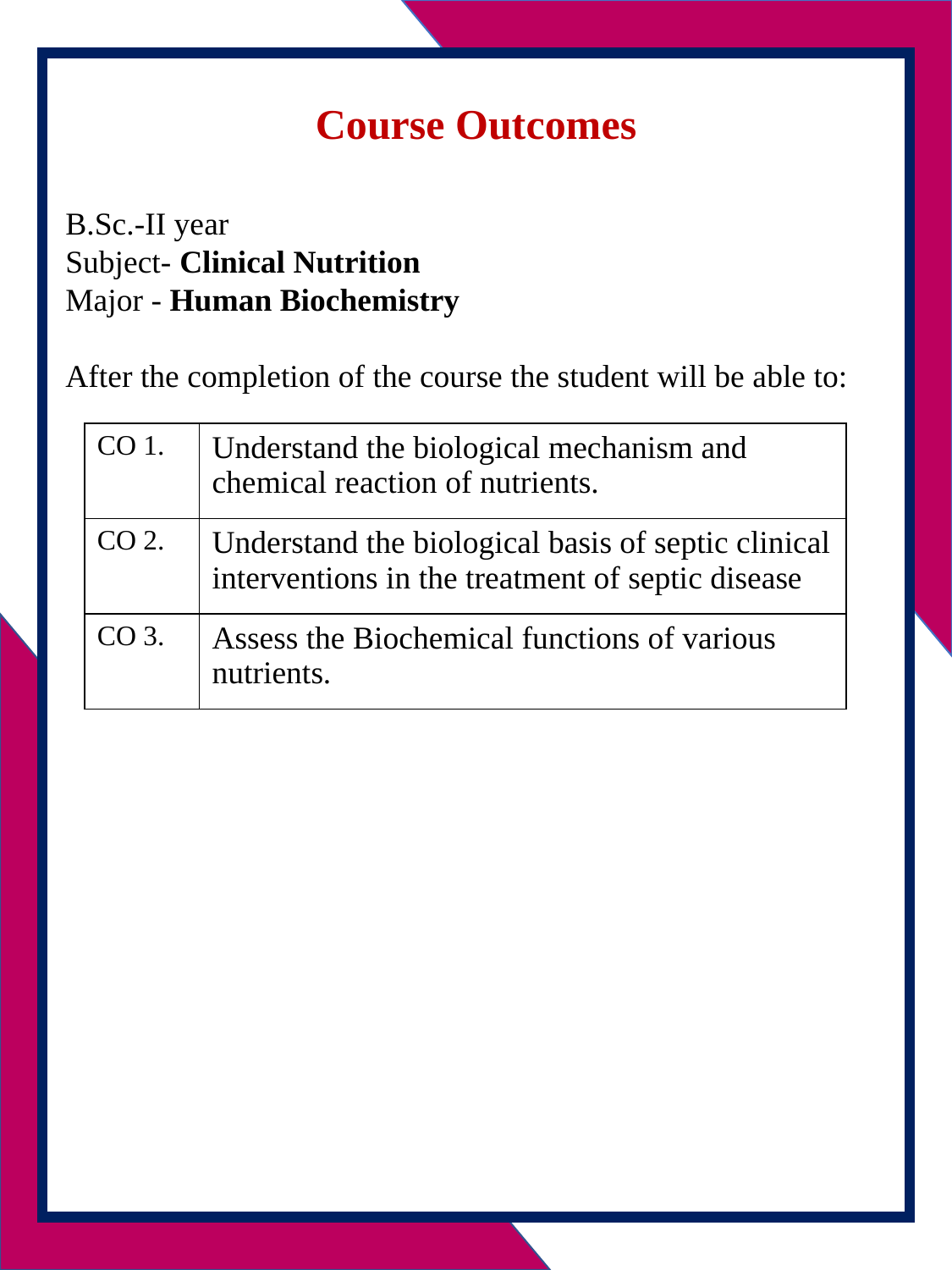

B.Sc.-II year
Subject- Clinical Nutrition
Major - Human Biochemistry

After the completion of the course the student will be able to:

Course Outcomes
| CO 1. | Understand the biological mechanism and chemical reaction of nutrients. |
| --- | --- |
| CO 2. | Understand the biological basis of septic clinical interventions in the treatment of septic disease |
| CO 3. | Assess the Biochemical functions of various nutrients. |